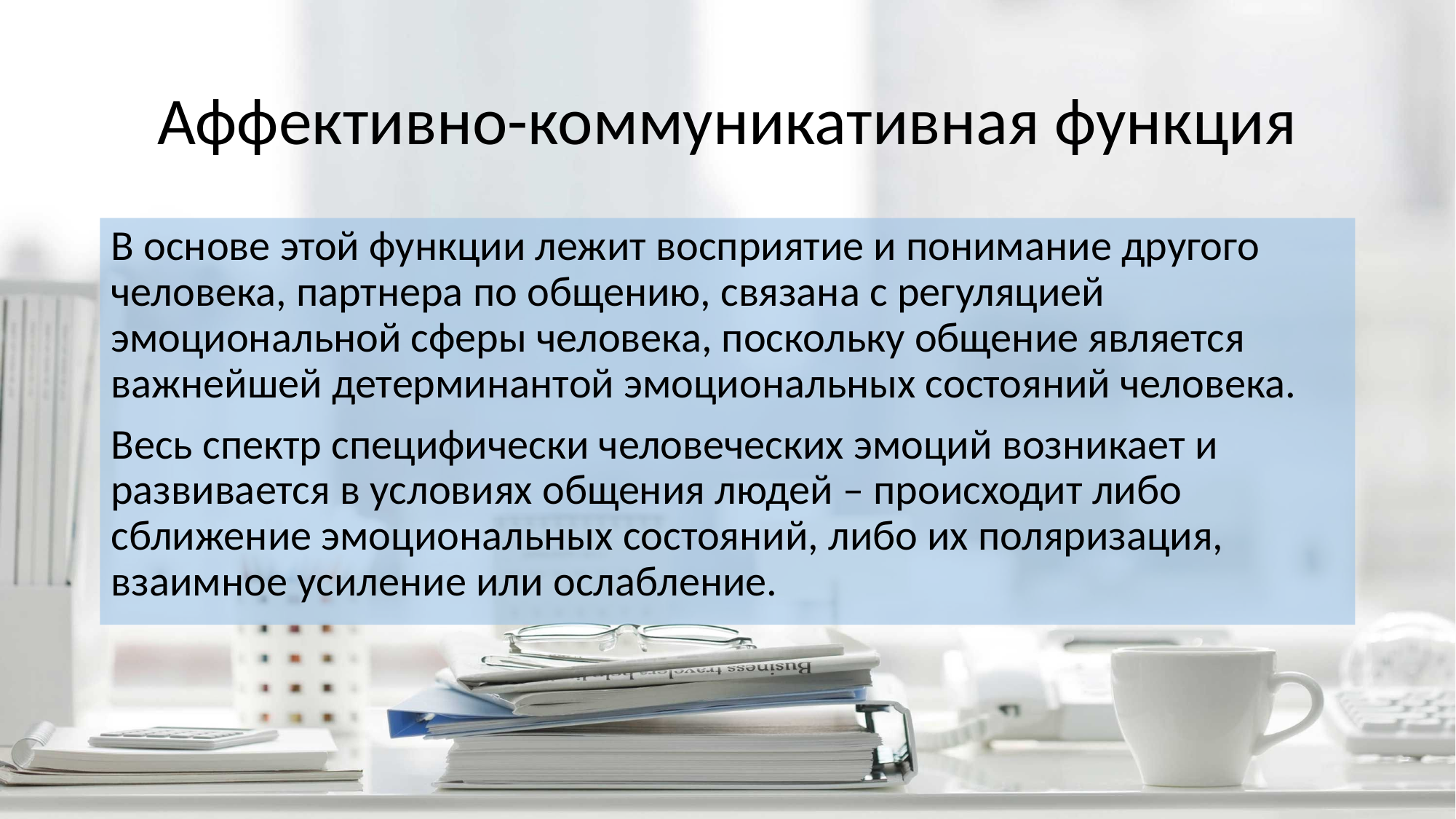

# Аффективно-коммуникативная функция
В основе этой функции лежит восприятие и понимание другого человека, партнера по общению, связана с регуляцией эмоциональной сферы человека, поскольку общение является важнейшей детерминантой эмоциональных состояний человека.
Весь спектр специфически человеческих эмоций возникает и развивается в условиях общения людей – происходит либо сближение эмоциональных состояний, либо их поляризация, взаимное усиление или ослабление.